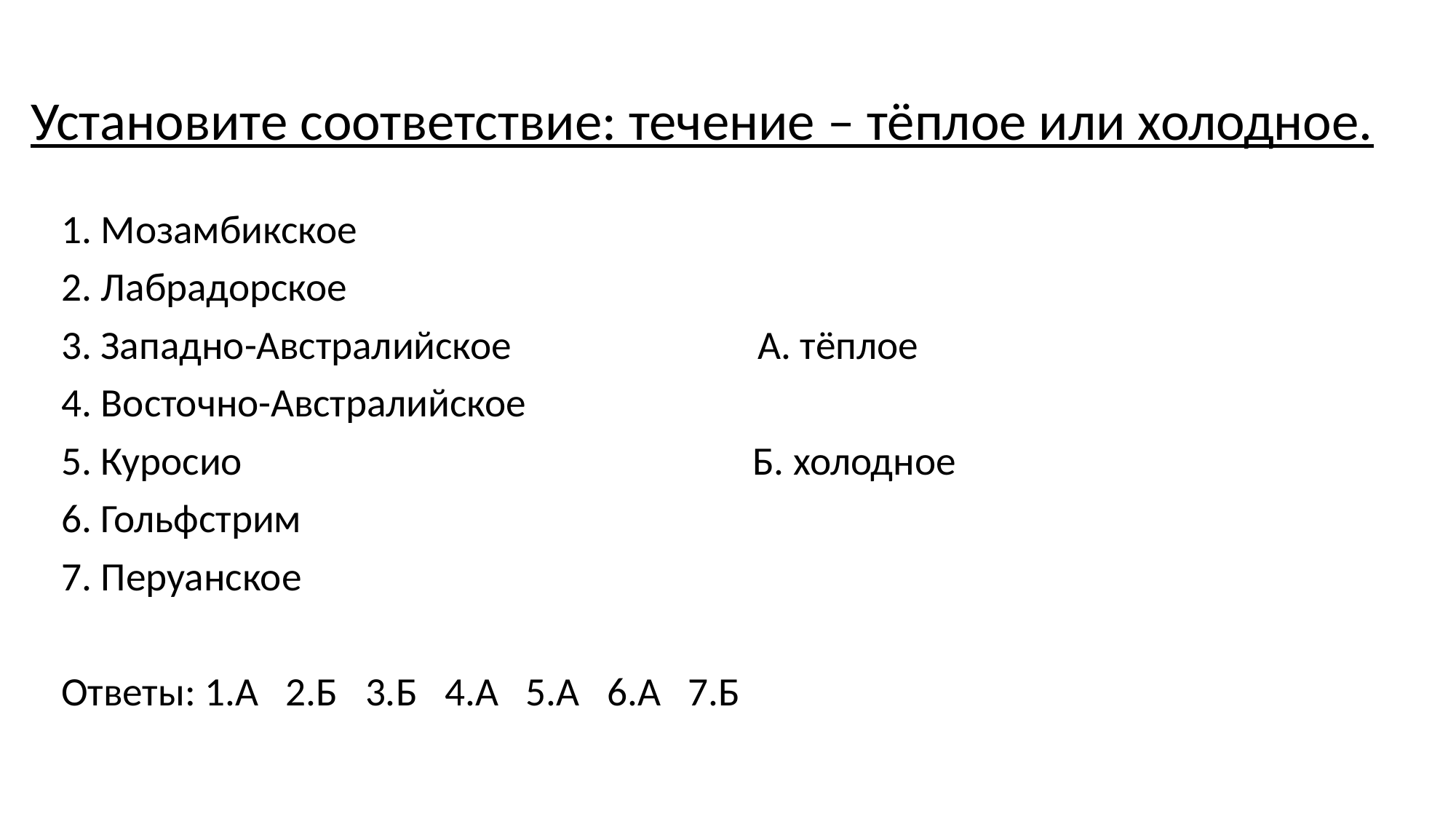

# Установите соответствие: течение – тёплое или холодное.
1. Мозамбикское
2. Лабрадорское
3. Западно-Австралийское                           А. тёплое
4. Восточно-Австралийское
5. Куросио                                                        Б. холодное
6. Гольфстрим
7. Перуанское

Ответы: 1.А   2.Б   3.Б   4.А   5.А   6.А   7.Б